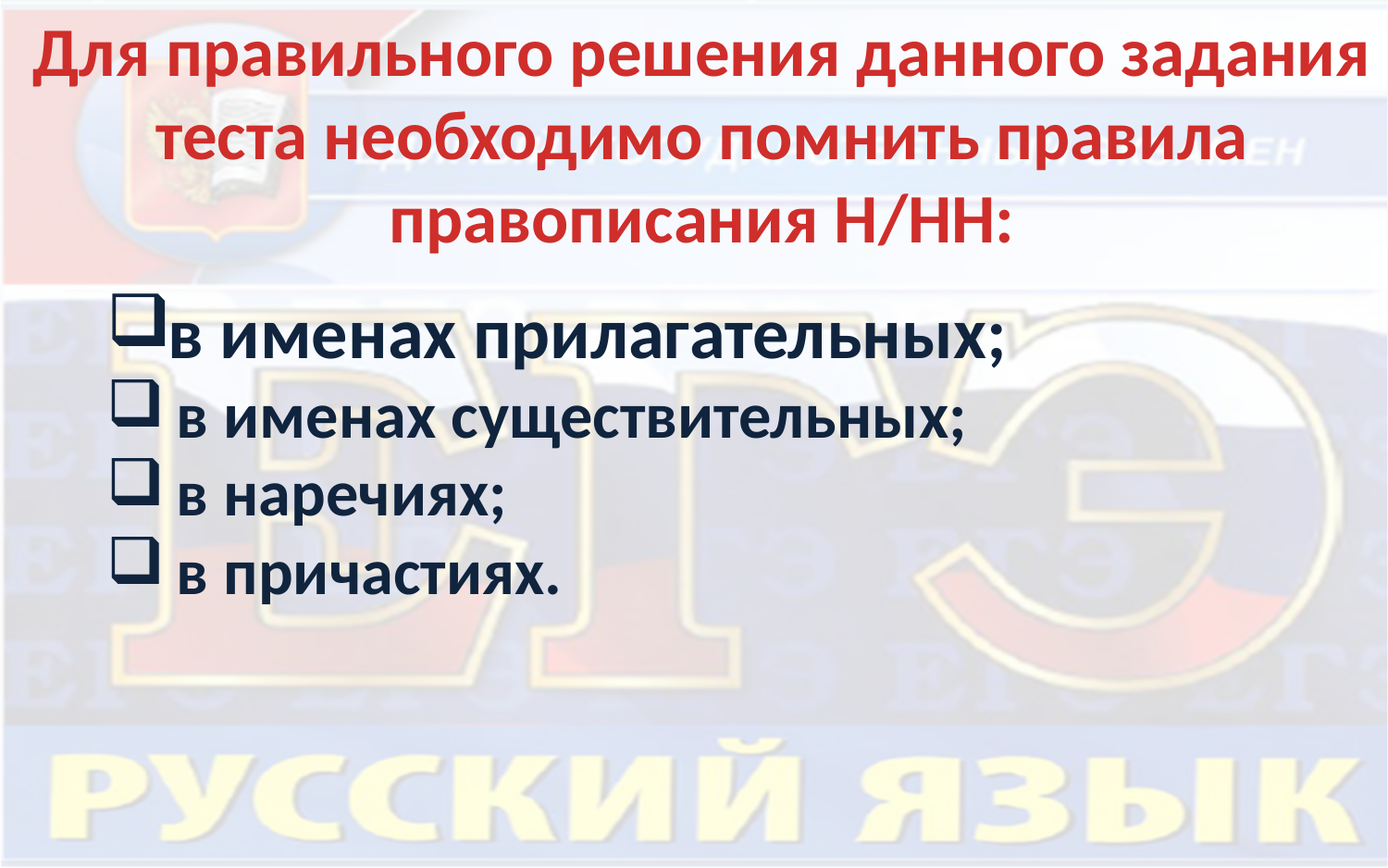

Для правильного решения данного задания теста необходимо помнить правила правописания Н/НН:
в именах прилагательных;
 в именах существительных;
 в наречиях;
 в причастиях.